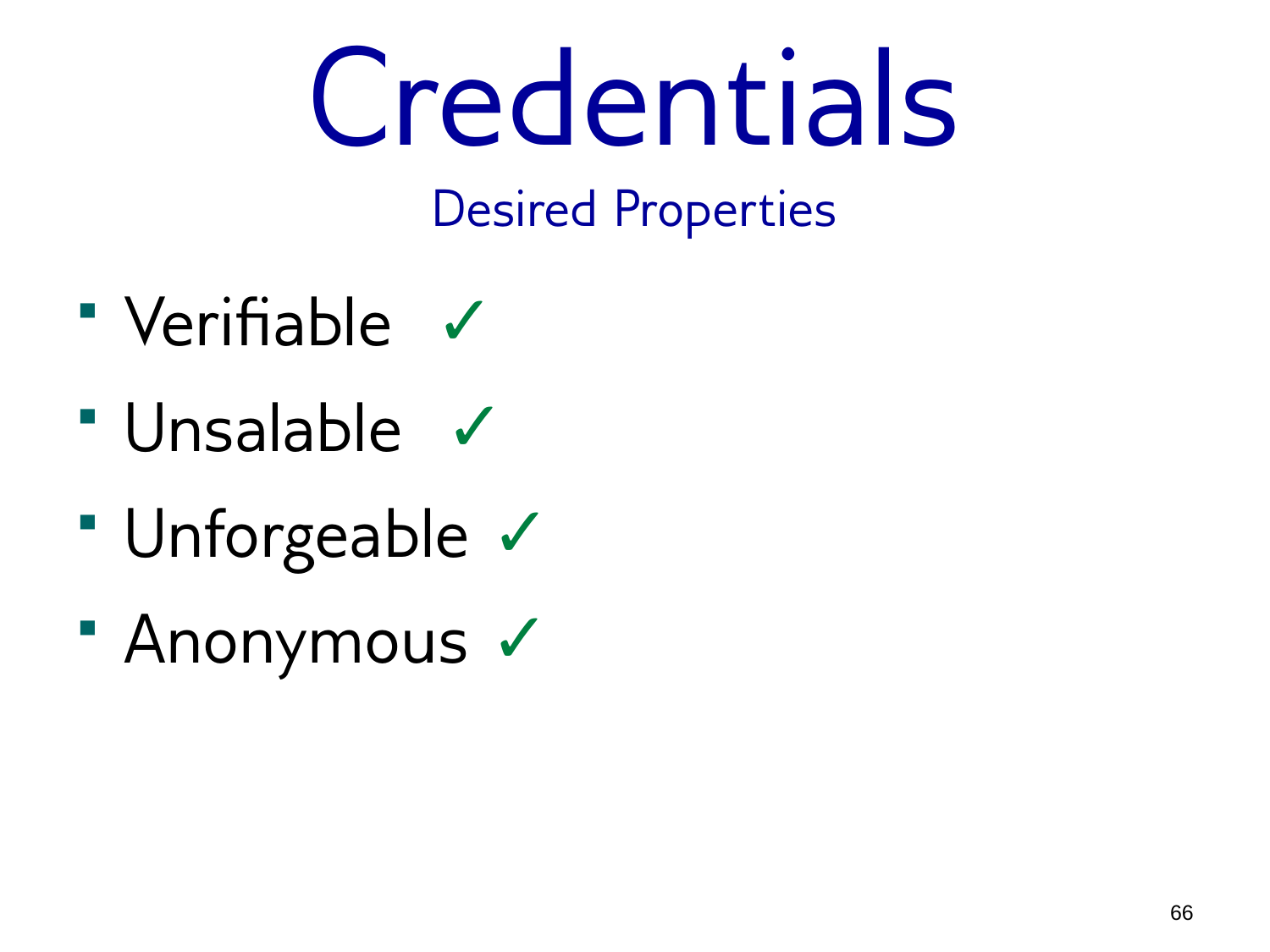

Credentials
Desired Properties
Verifiable  ✓
Unsalable  ✓
Unforgeable ✓
Anonymous ✓
66